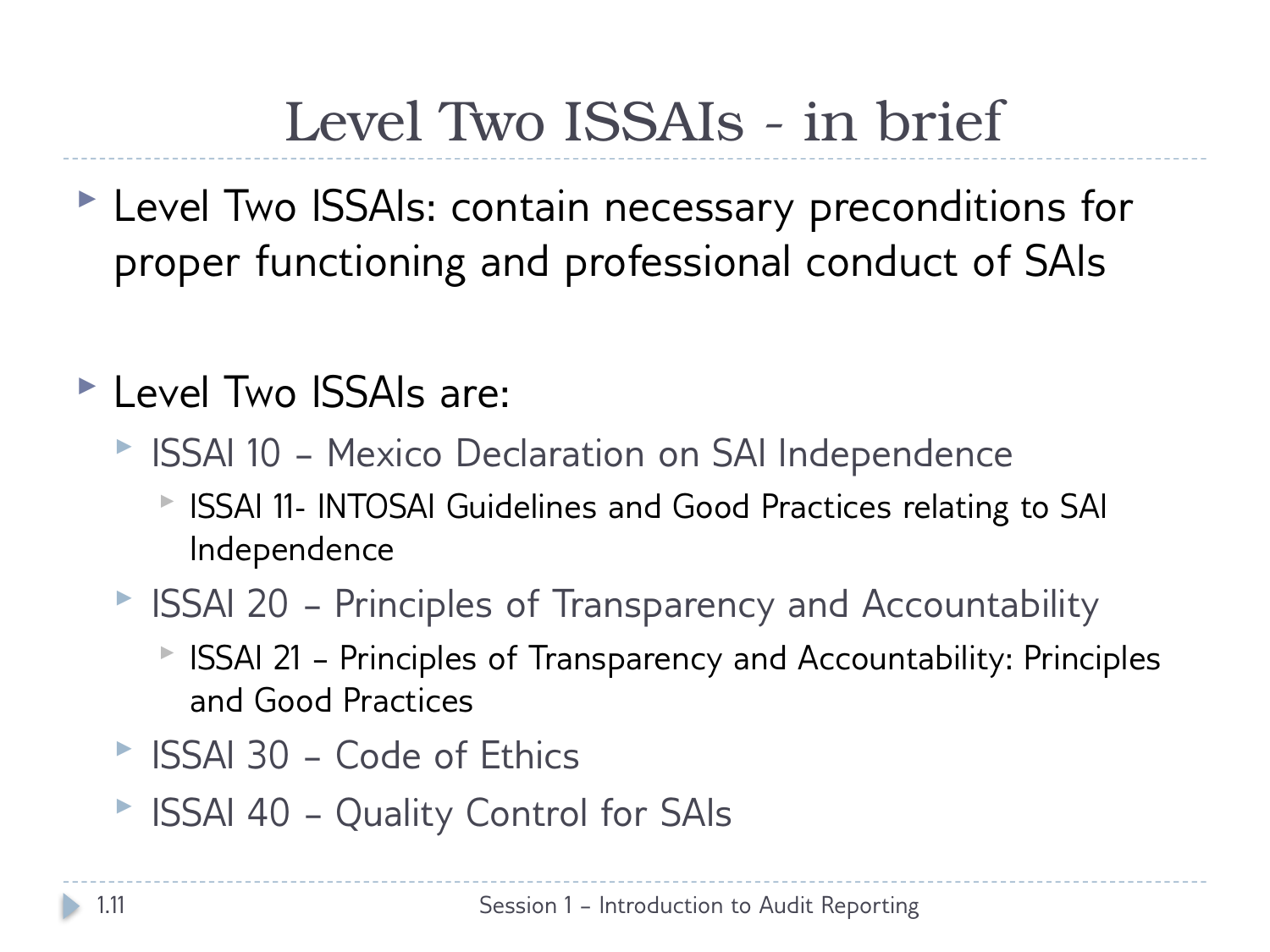

# Level Two ISSAIs - in brief
Level Two ISSAIs: contain necessary preconditions for proper functioning and professional conduct of SAIs

Level Two ISSAIs are:
ISSAI 10 – Mexico Declaration on SAI Independence
ISSAI 11- INTOSAI Guidelines and Good Practices relating to SAI Independence
ISSAI 20 – Principles of Transparency and Accountability
ISSAI 21 – Principles of Transparency and Accountability: Principles and Good Practices
ISSAI 30 – Code of Ethics
ISSAI 40 – Quality Control for SAIs
1.11
Session 1 – Introduction to Audit Reporting